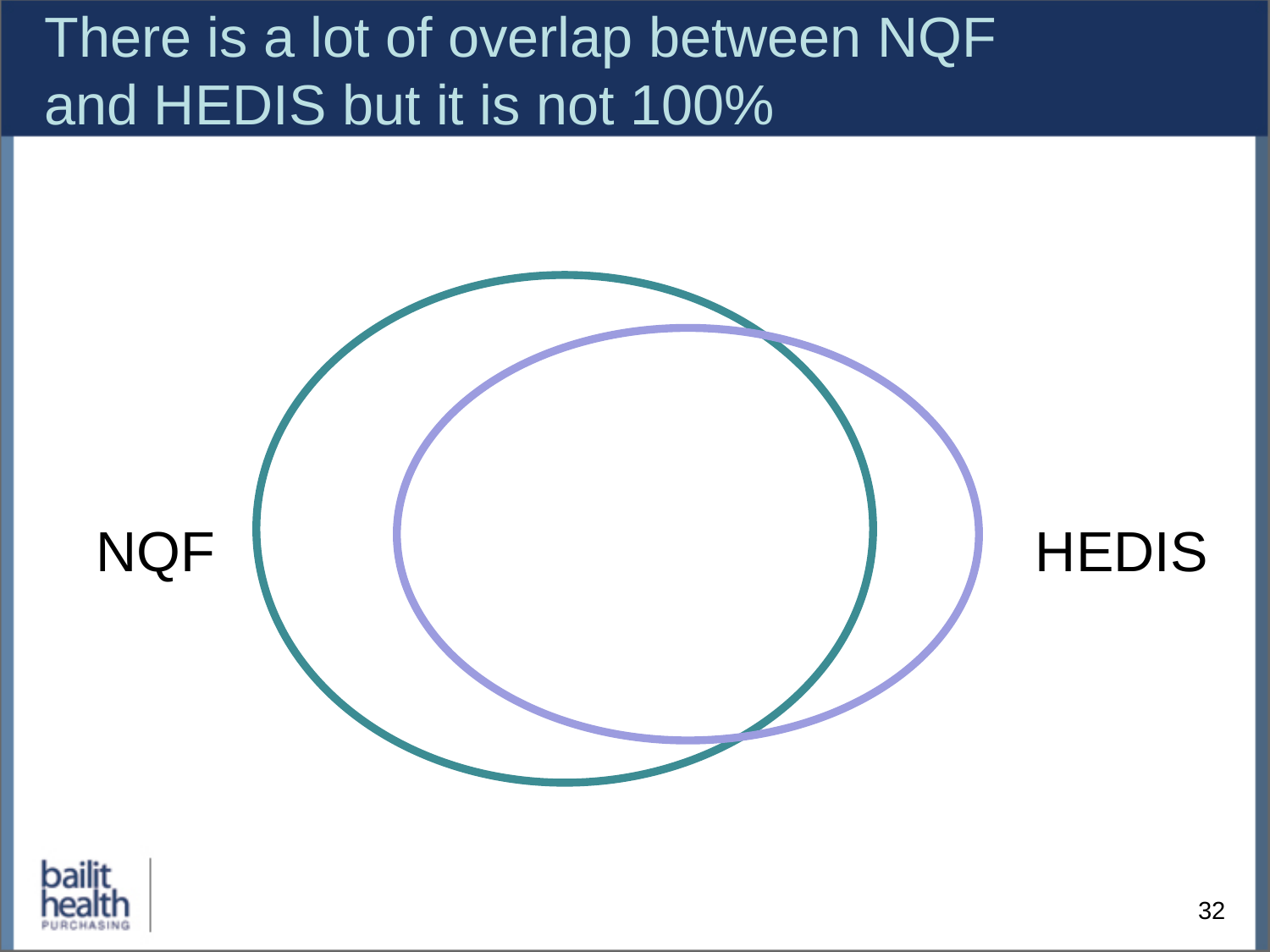

# There is a lot of overlap between NQF and HEDIS but it is not 100%

NQF
HEDIS
32